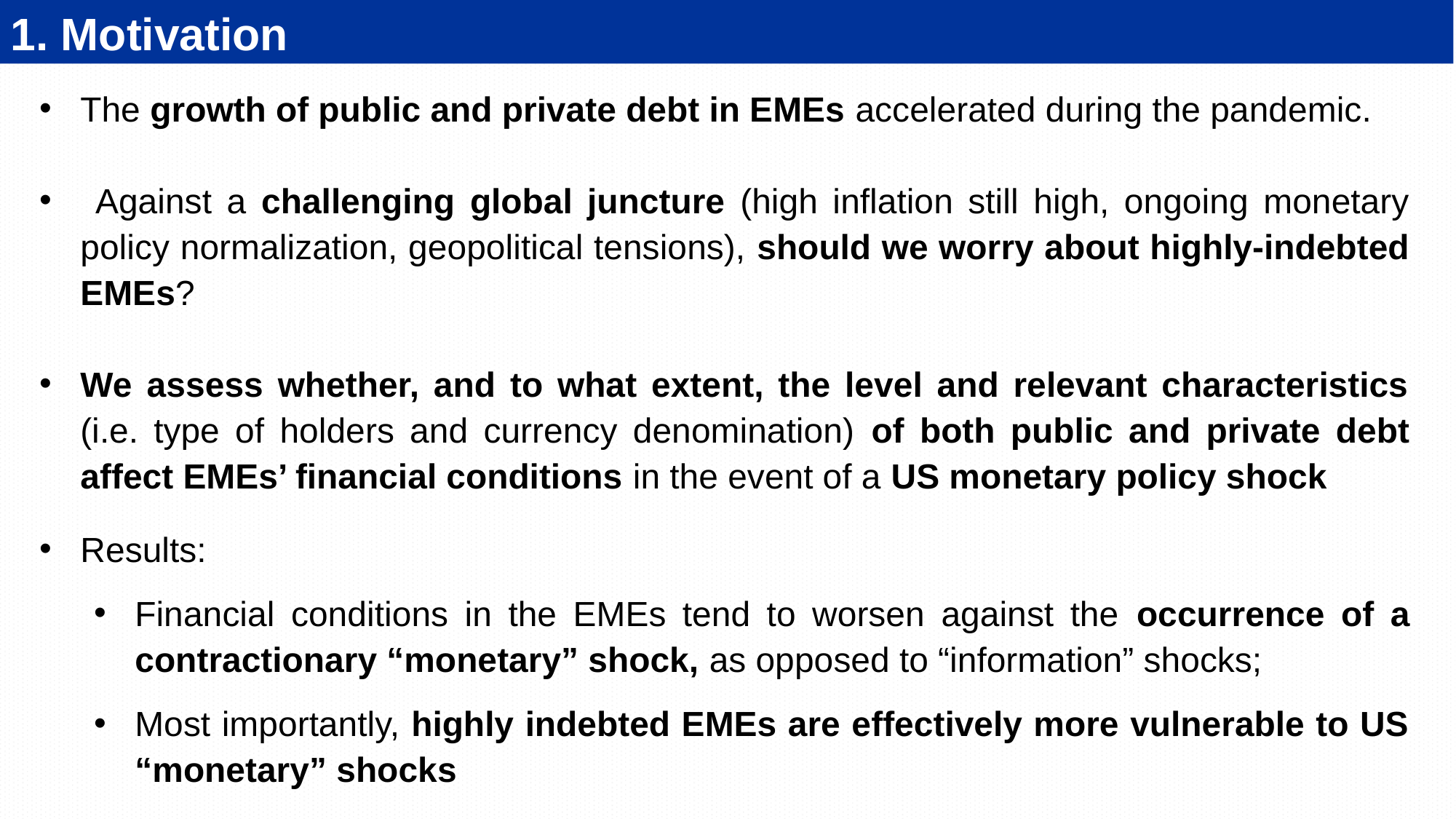

1. Motivation
The growth of public and private debt in EMEs accelerated during the pandemic.
 Against a challenging global juncture (high inflation still high, ongoing monetary policy normalization, geopolitical tensions), should we worry about highly-indebted EMEs?
We assess whether, and to what extent, the level and relevant characteristics (i.e. type of holders and currency denomination) of both public and private debt affect EMEs’ financial conditions in the event of a US monetary policy shock
Results:
Financial conditions in the EMEs tend to worsen against the occurrence of a contractionary “monetary” shock, as opposed to “information” shocks;
Most importantly, highly indebted EMEs are effectively more vulnerable to US “monetary” shocks